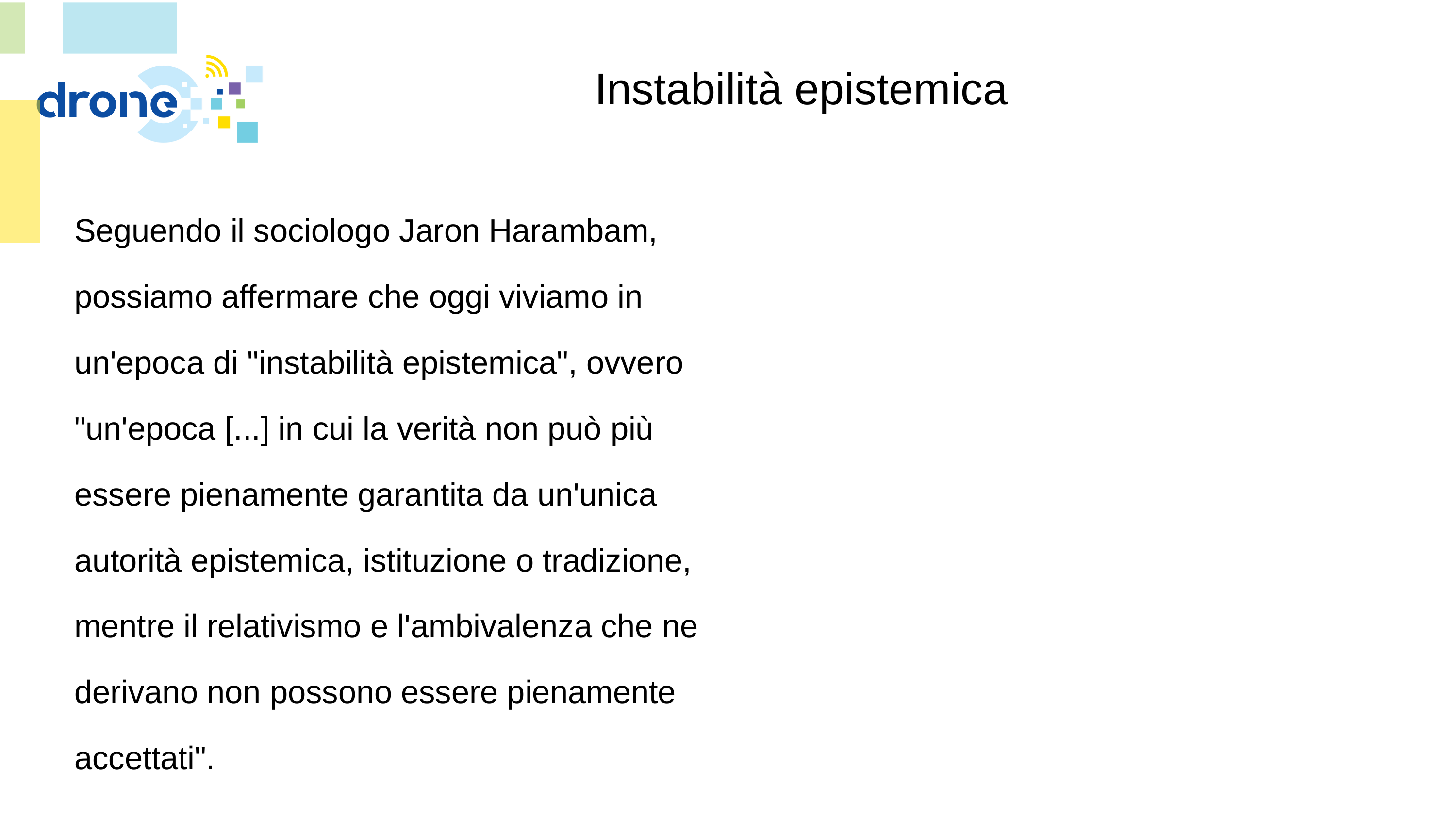

# Instabilità epistemica

Seguendo il sociologo Jaron Harambam, possiamo affermare che oggi viviamo in un'epoca di "instabilità epistemica", ovvero "un'epoca [...] in cui la verità non può più essere pienamente garantita da un'unica autorità epistemica, istituzione o tradizione, mentre il relativismo e l'ambivalenza che ne derivano non possono essere pienamente accettati".